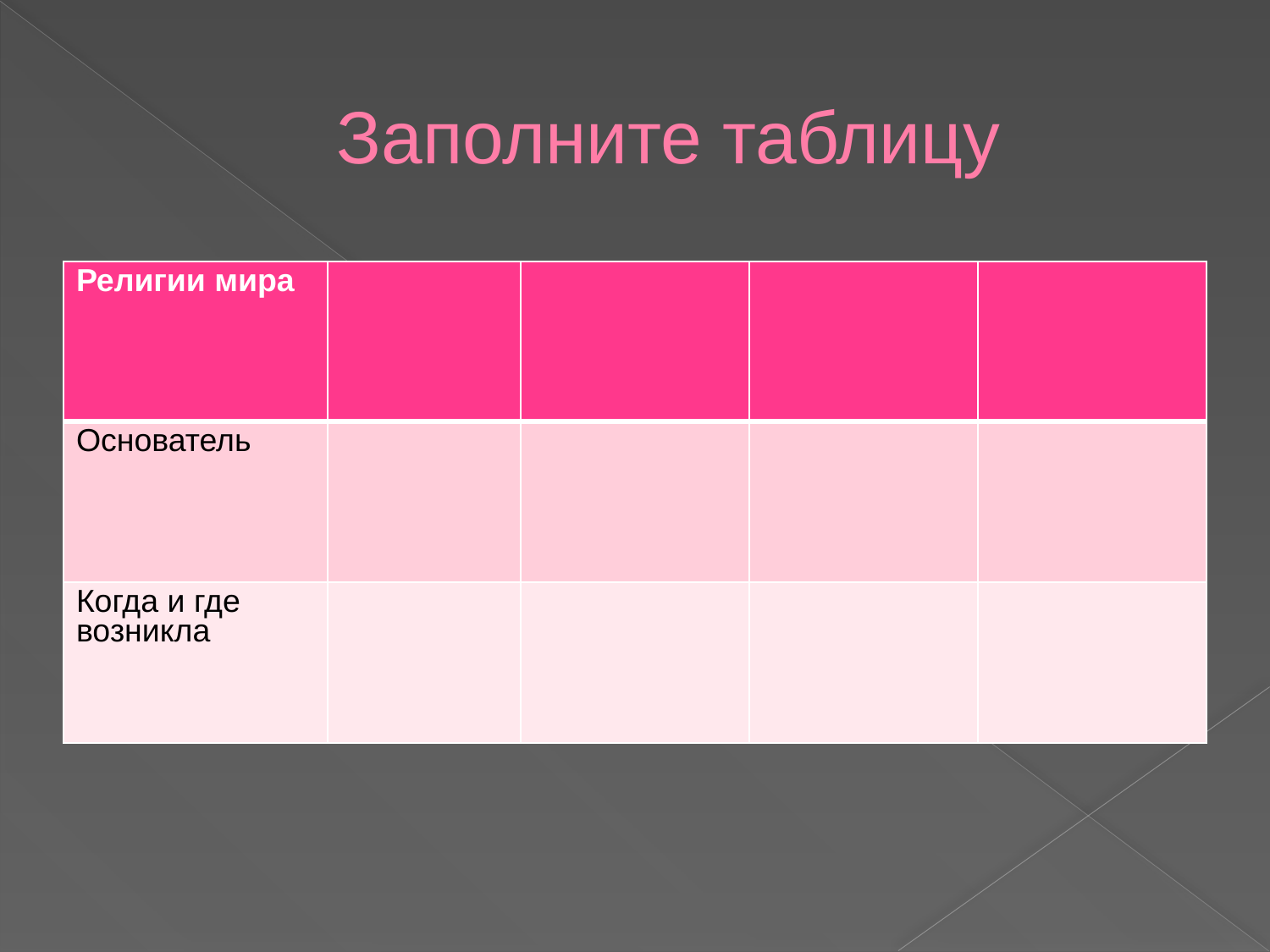

# Заполните таблицу
| Религии мира |  |  |  |  |
| --- | --- | --- | --- | --- |
| Основатель |  |  |  |  |
| Когда и где возникла |  |  |  |  |